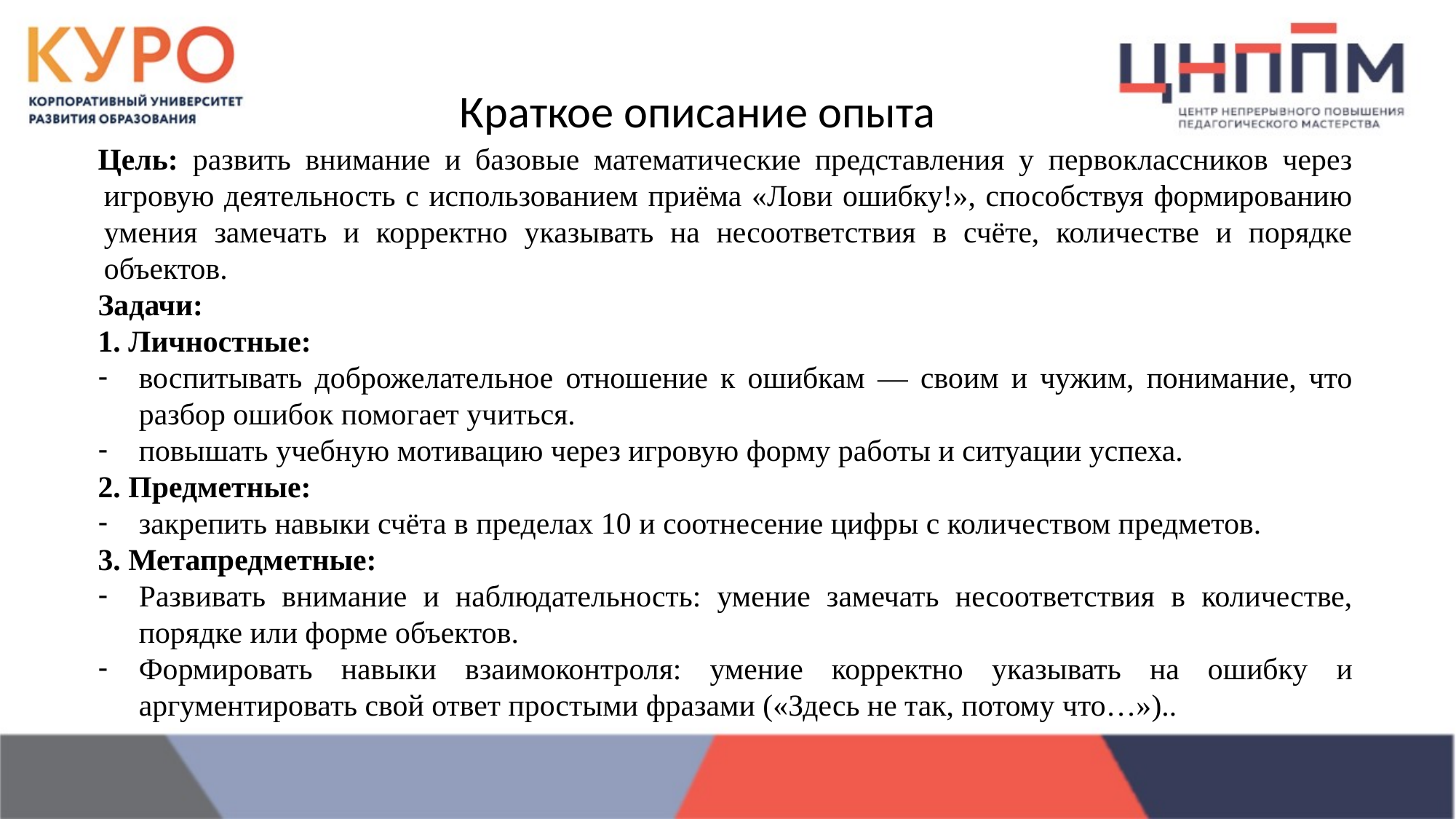

# Краткое описание опыта
Цель: развить внимание и базовые математические представления у первоклассников через игровую деятельность с использованием приёма «Лови ошибку!», способствуя формированию умения замечать и корректно указывать на несоответствия в счёте, количестве и порядке объектов.
Задачи:
1. Личностные:
воспитывать доброжелательное отношение к ошибкам — своим и чужим, понимание, что разбор ошибок помогает учиться.
повышать учебную мотивацию через игровую форму работы и ситуации успеха.
2. Предметные:
закрепить навыки счёта в пределах 10 и соотнесение цифры с количеством предметов.
3. Метапредметные:
Развивать внимание и наблюдательность: умение замечать несоответствия в количестве, порядке или форме объектов.
Формировать навыки взаимоконтроля: умение корректно указывать на ошибку и аргументировать свой ответ простыми фразами («Здесь не так, потому что…»)..